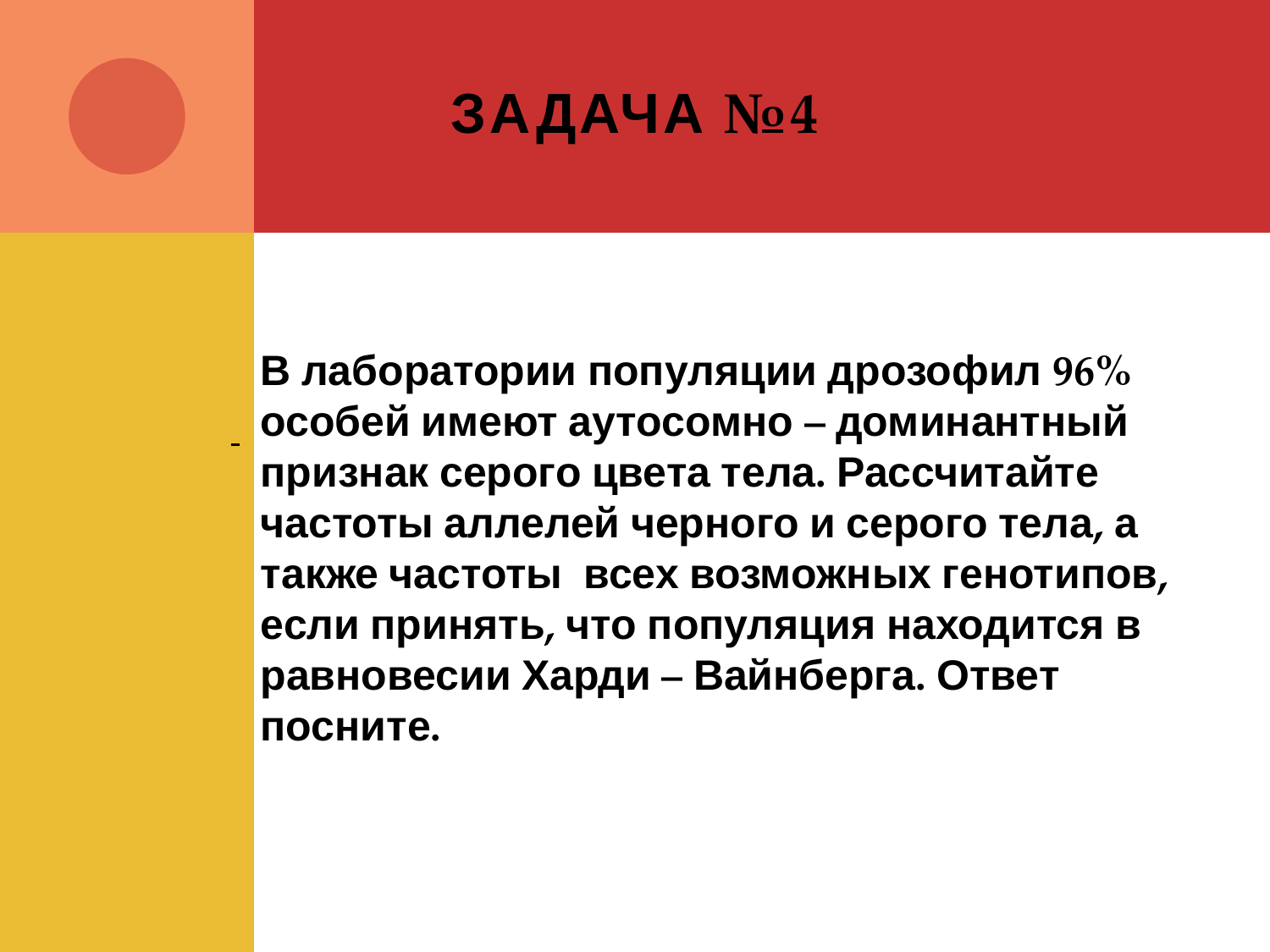

# Задача №4
В лаборатории популяции дрозофил 96% особей имеют аутосомно – доминантный признак серого цвета тела. Рассчитайте частоты аллелей черного и серого тела, а также частоты  всех возможных генотипов, если принять, что популяция находится в равновесии Харди – Вайнберга. Ответ посните.